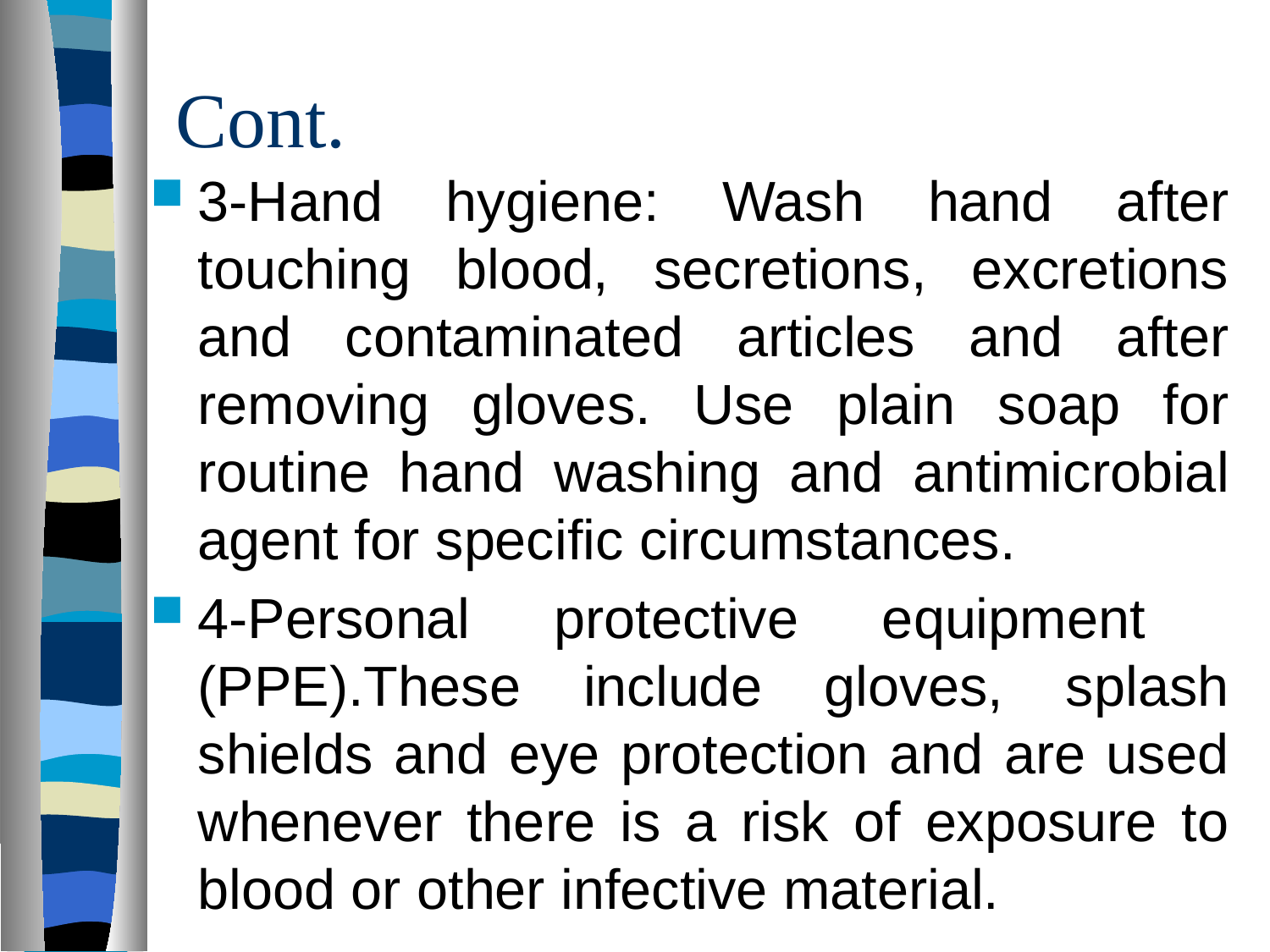

# Cont.
3-Hand hygiene: Wash hand after touching blood, secretions, excretions and contaminated articles and after removing gloves. Use plain soap for routine hand washing and antimicrobial agent for specific circumstances.
4-Personal protective equipment  (PPE).These include gloves, splash shields and eye protection and are used whenever there is a risk of exposure to blood or other infective material.